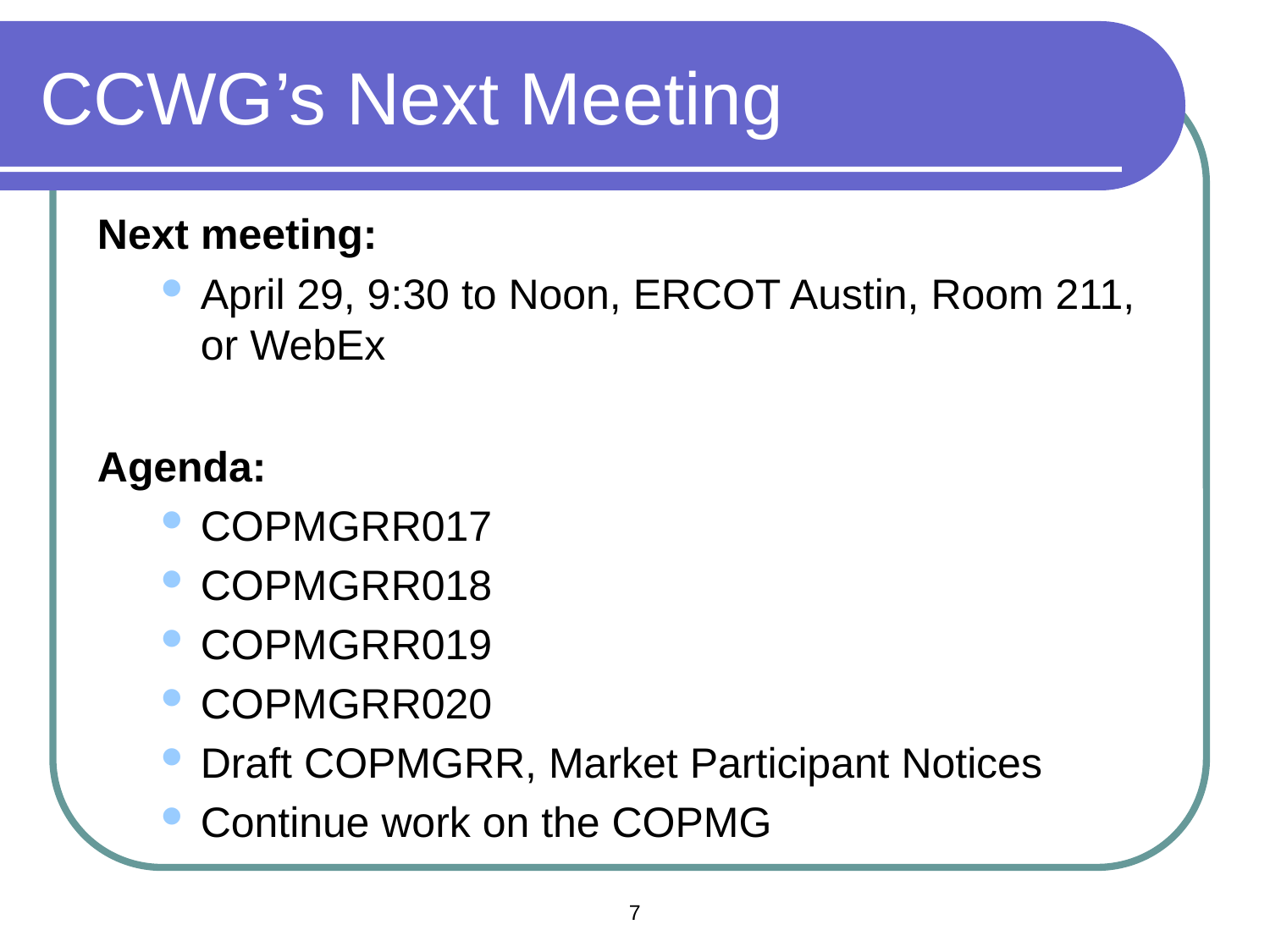

# CCWG’s Next Meeting
Next meeting:
April 29, 9:30 to Noon, ERCOT Austin, Room 211, or WebEx

Agenda:
COPMGRR017
COPMGRR018
COPMGRR019
COPMGRR020
Draft COPMGRR, Market Participant Notices
Continue work on the COPMG
7